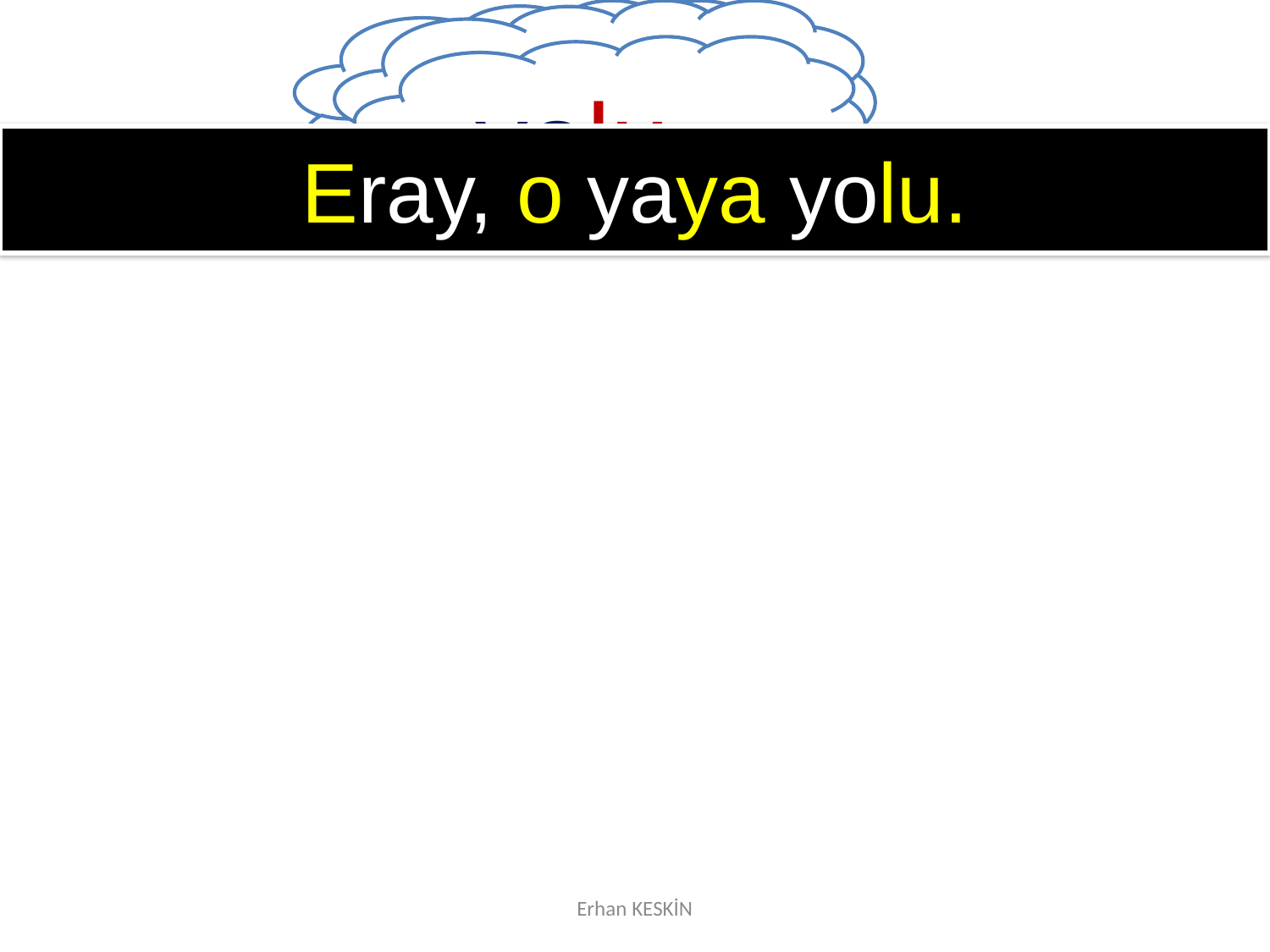

Eray
yaya
o
yolu.
Eray, o yaya yolu.
Erhan KESKİN